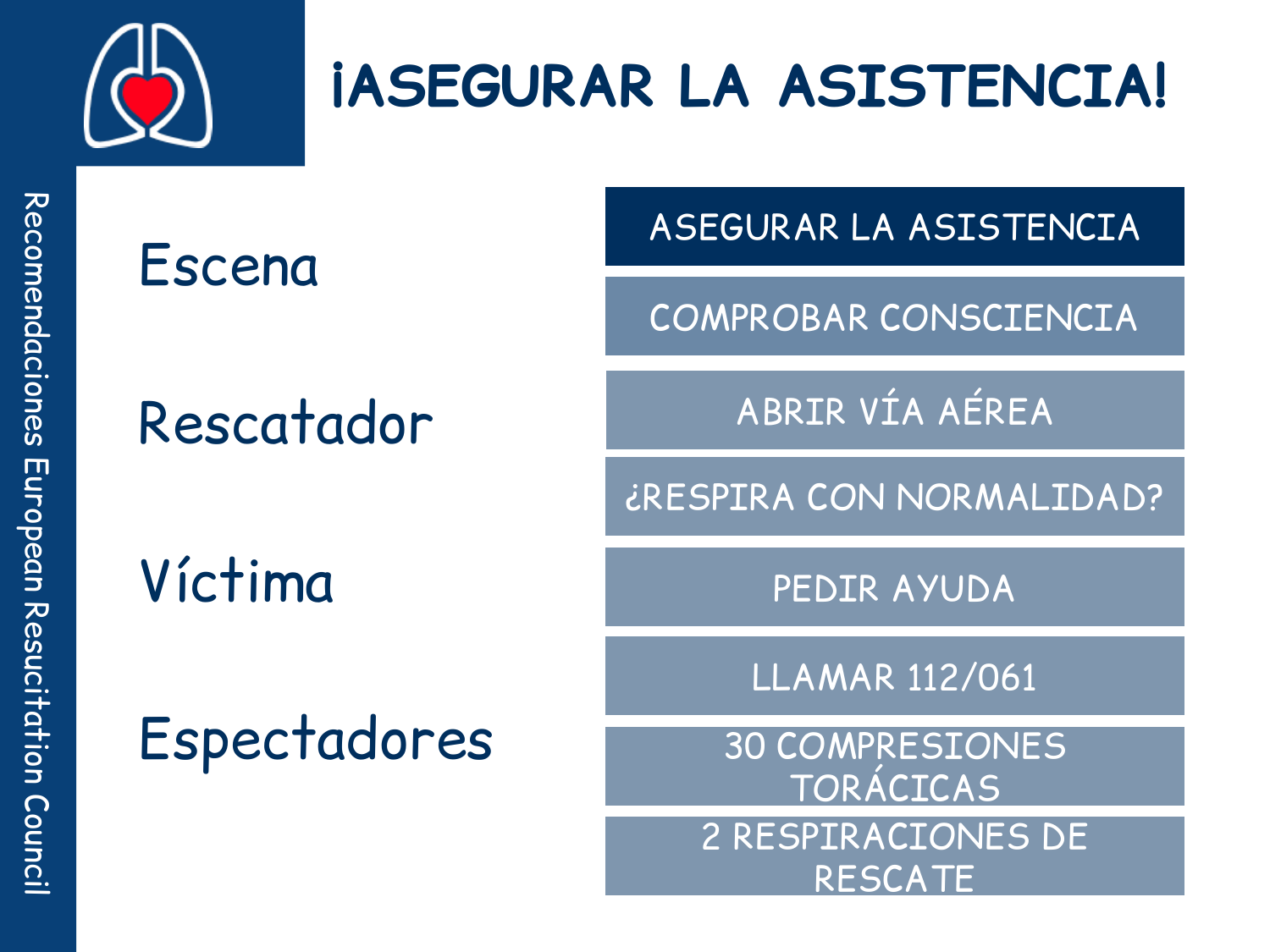

# ¡ASEGURAR LA ASISTENCIA!
ASEGURAR LA ASISTENCIA
Escena

Rescatador

Víctima

Espectadores
COMPROBAR CONSCIENCIA
ABRIR VÍA AÉREA
¿RESPIRA CON NORMALIDAD?
PEDIR AYUDA
LLAMAR 112/061
30 COMPRESIONES TORÁCICAS
2 RESPIRACIONES DE RESCATE